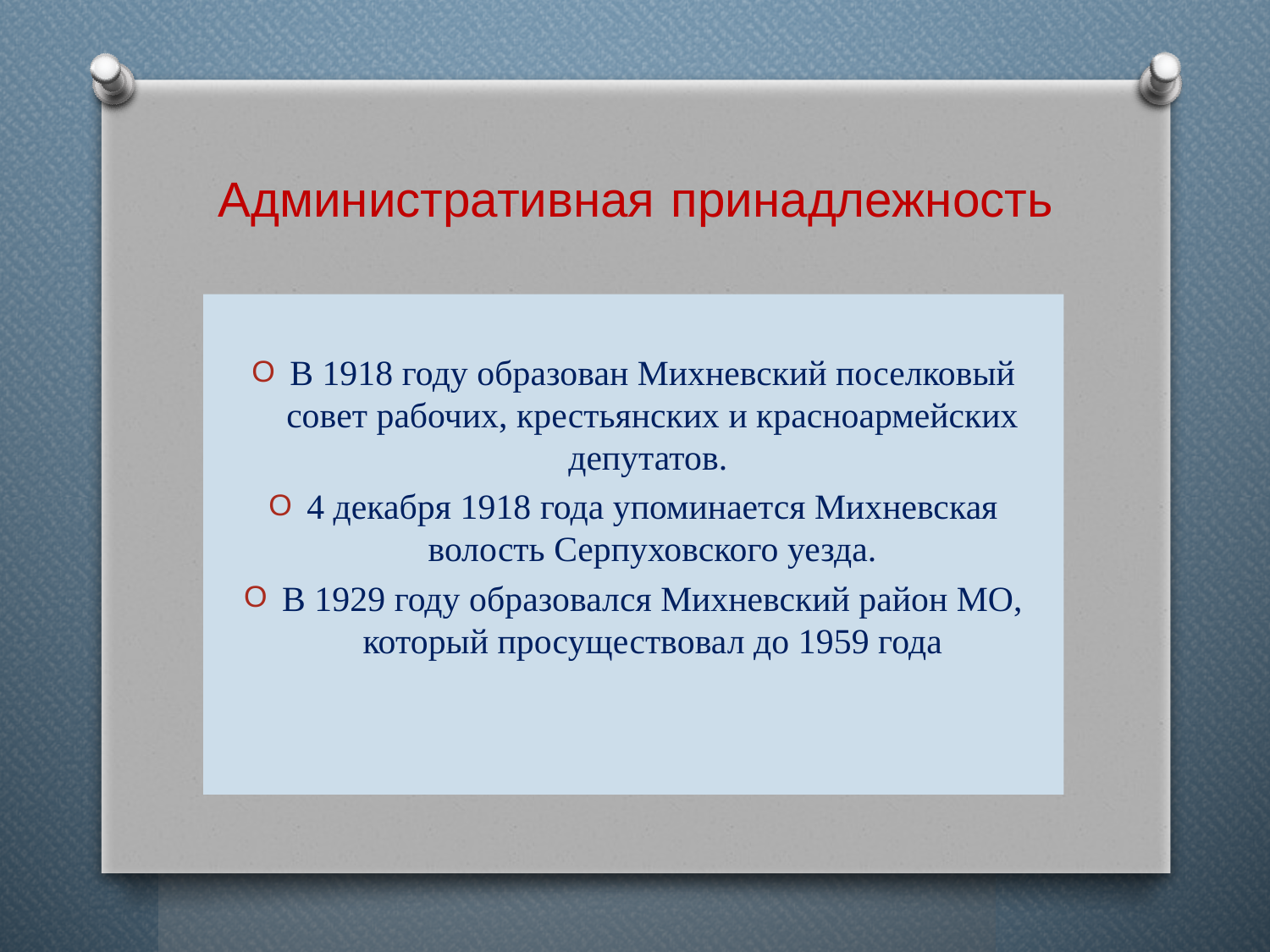

# Административная принадлежность

В 1918 году образован Михневский поселковый совет рабочих, крестьянских и красноармейских депутатов.
4 декабря 1918 года упоминается Михневская волость Серпуховского уезда.
В 1929 году образовался Михневский район МО, который просуществовал до 1959 года